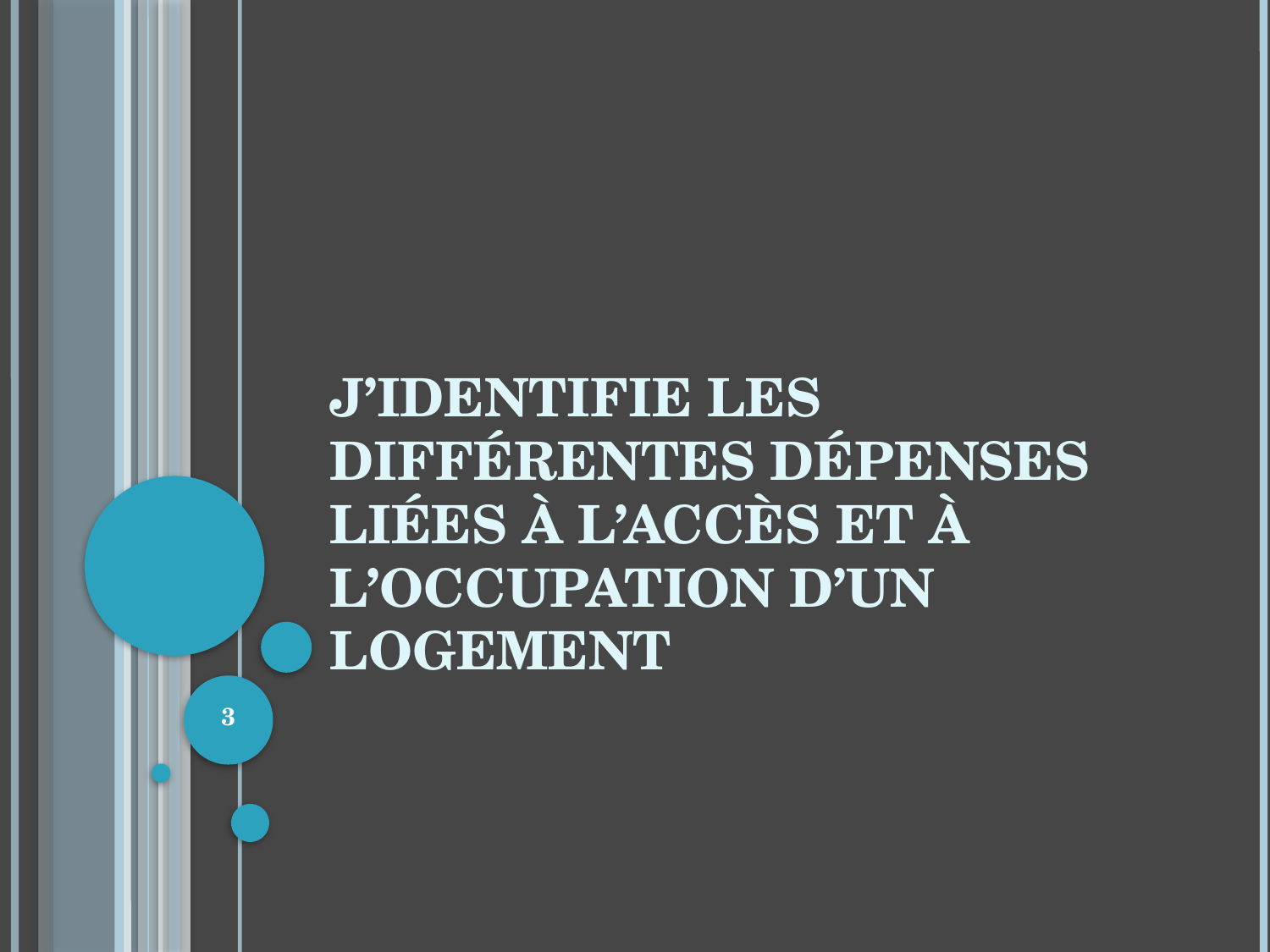

# J’identifie les différentes dépenses liées à l’accès et à l’occupation d’un logement
3